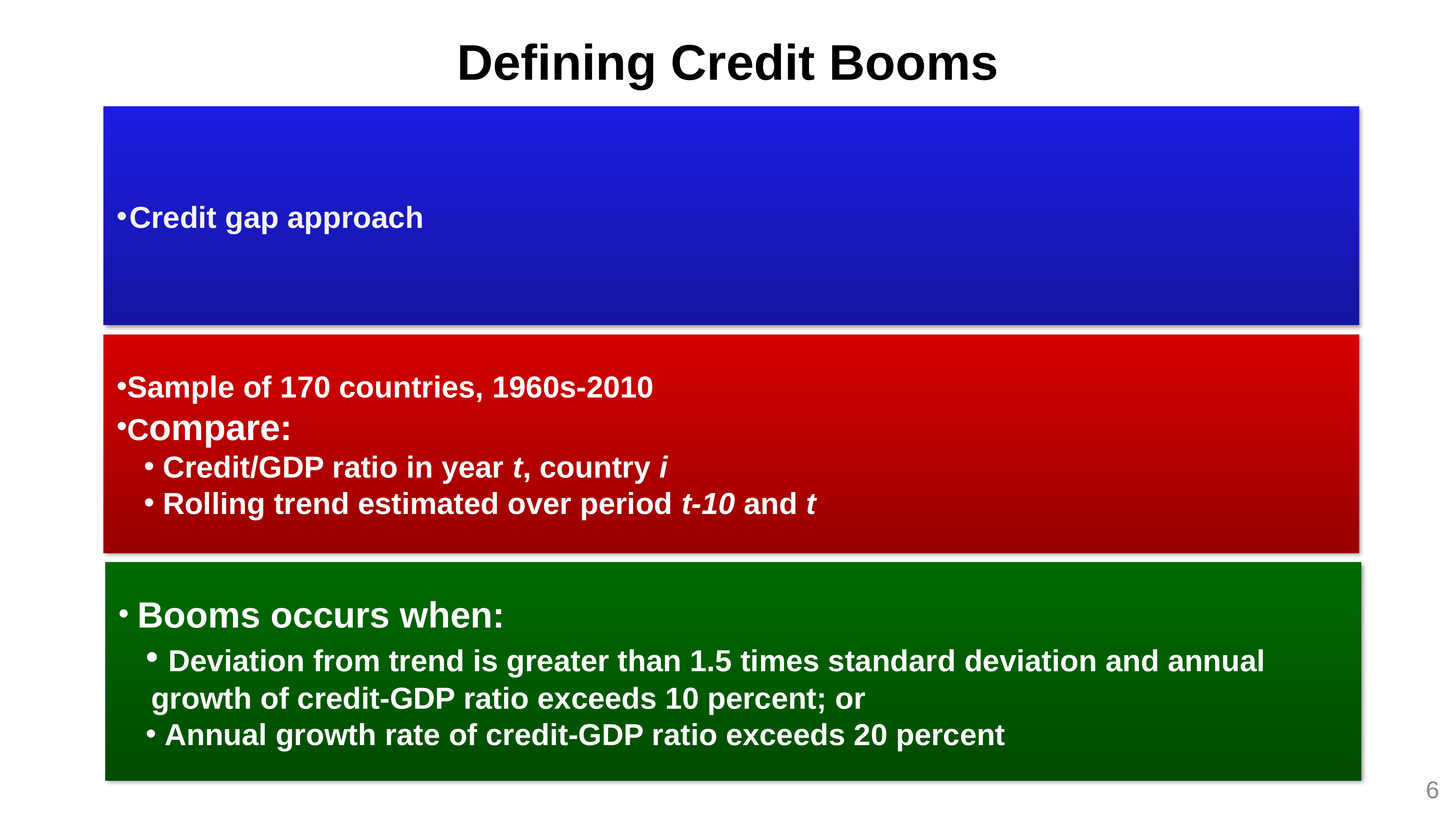

Defining Credit Booms

Credit gap approach

Sample of 170 countries, 1960s-2010
Compare:
 Credit/GDP ratio in year t, country i
 Rolling trend estimated over period t-10 and t
 Booms occurs when:
 Deviation from trend is greater than 1.5 times standard deviation and annual growth of credit-GDP ratio exceeds 10 percent; or
 Annual growth rate of credit-GDP ratio exceeds 20 percent
6
3